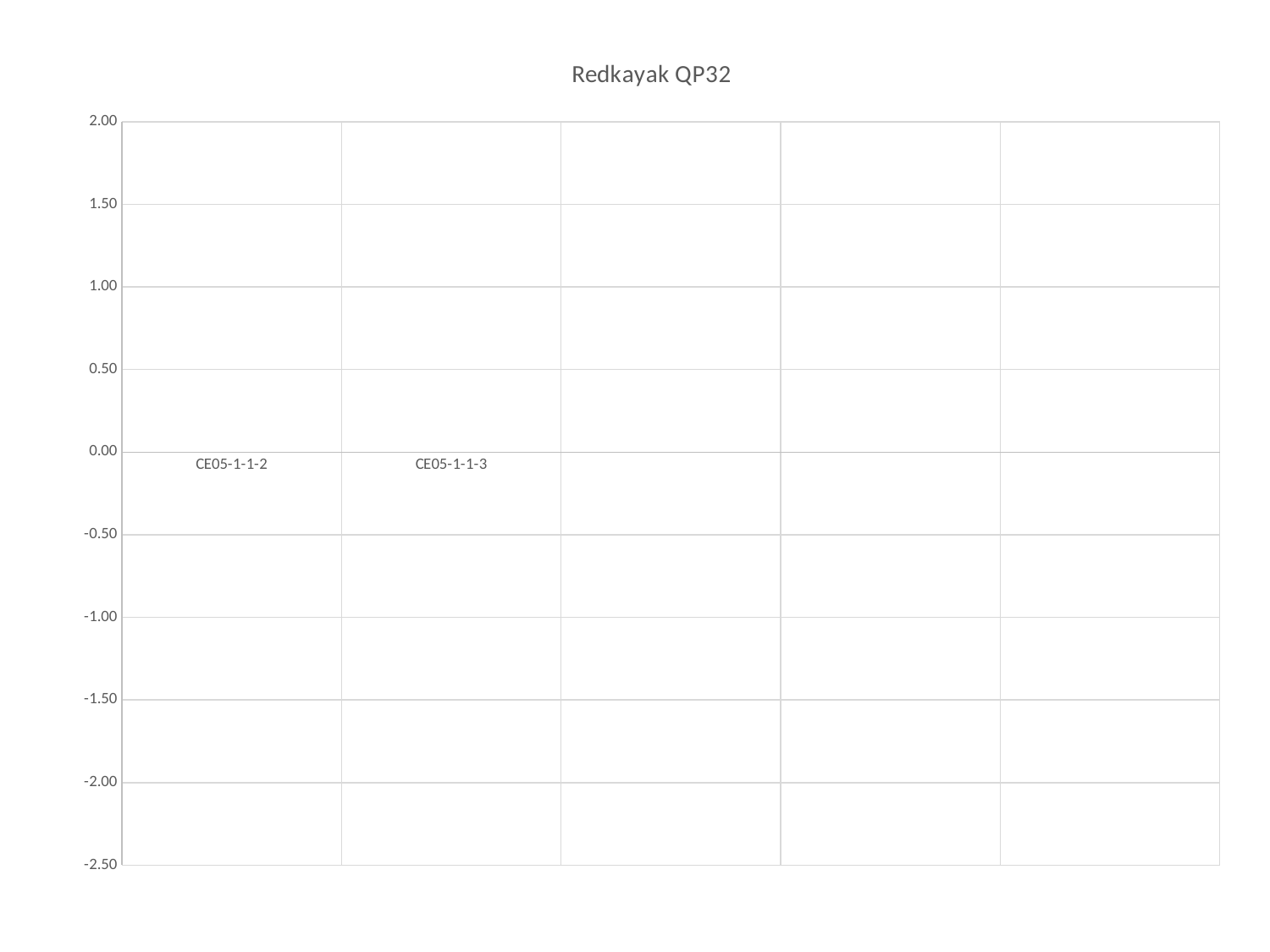

### Chart:

| Category |  |
|---|---|
| CE05-1-1-2 | -0.5 |
| CE05-1-1-3 | -0.166666666666667 |